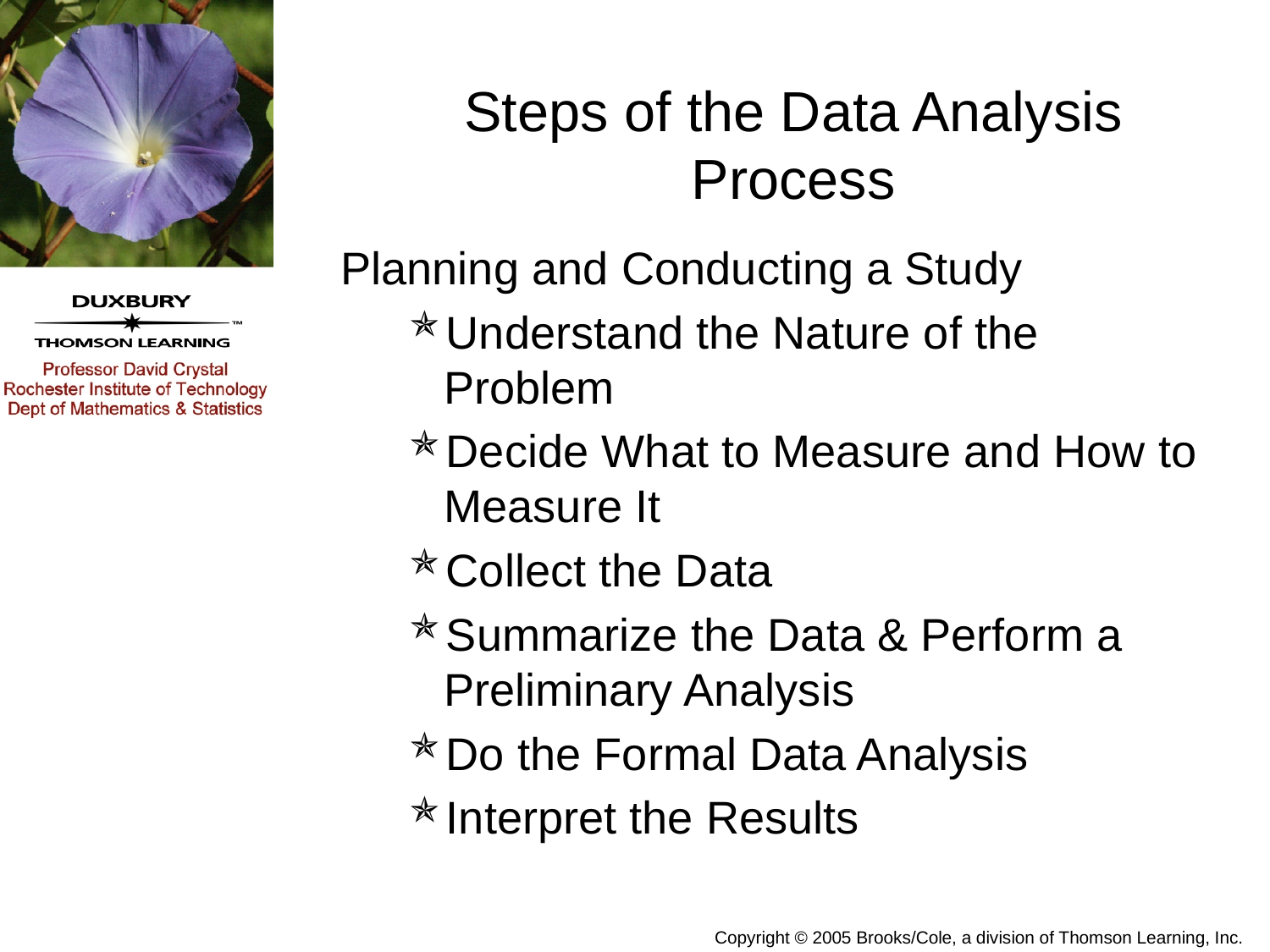

# Steps of the Data Analysis Process
Planning and Conducting a Study
Understand the Nature of the Problem
Decide What to Measure and How to Measure It
Collect the Data
Summarize the Data & Perform a Preliminary Analysis
Do the Formal Data Analysis
Interpret the Results